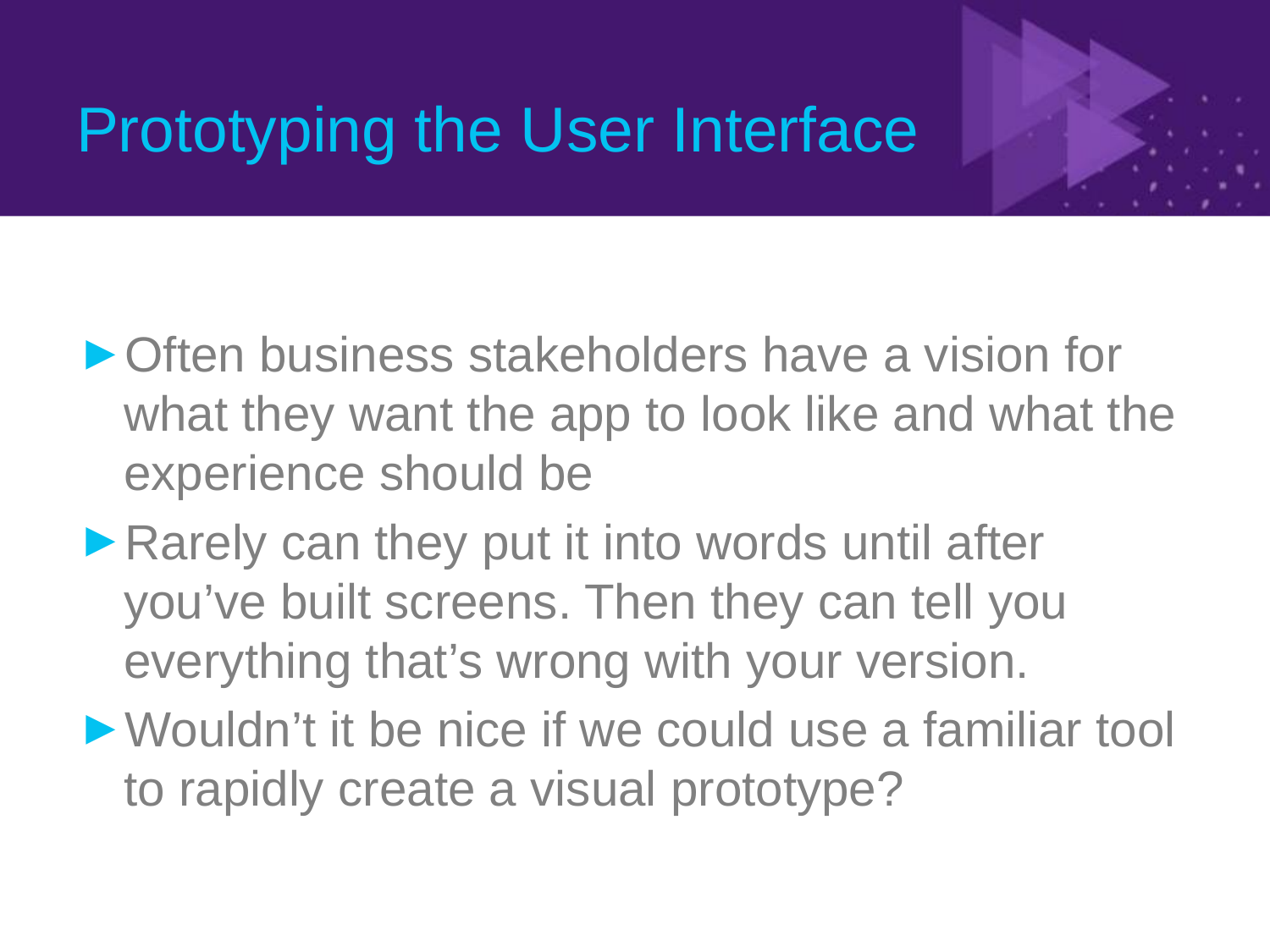

# Prototyping the User Interface
Often business stakeholders have a vision for what they want the app to look like and what the experience should be
Rarely can they put it into words until after you’ve built screens. Then they can tell you everything that’s wrong with your version.
Wouldn’t it be nice if we could use a familiar tool to rapidly create a visual prototype?